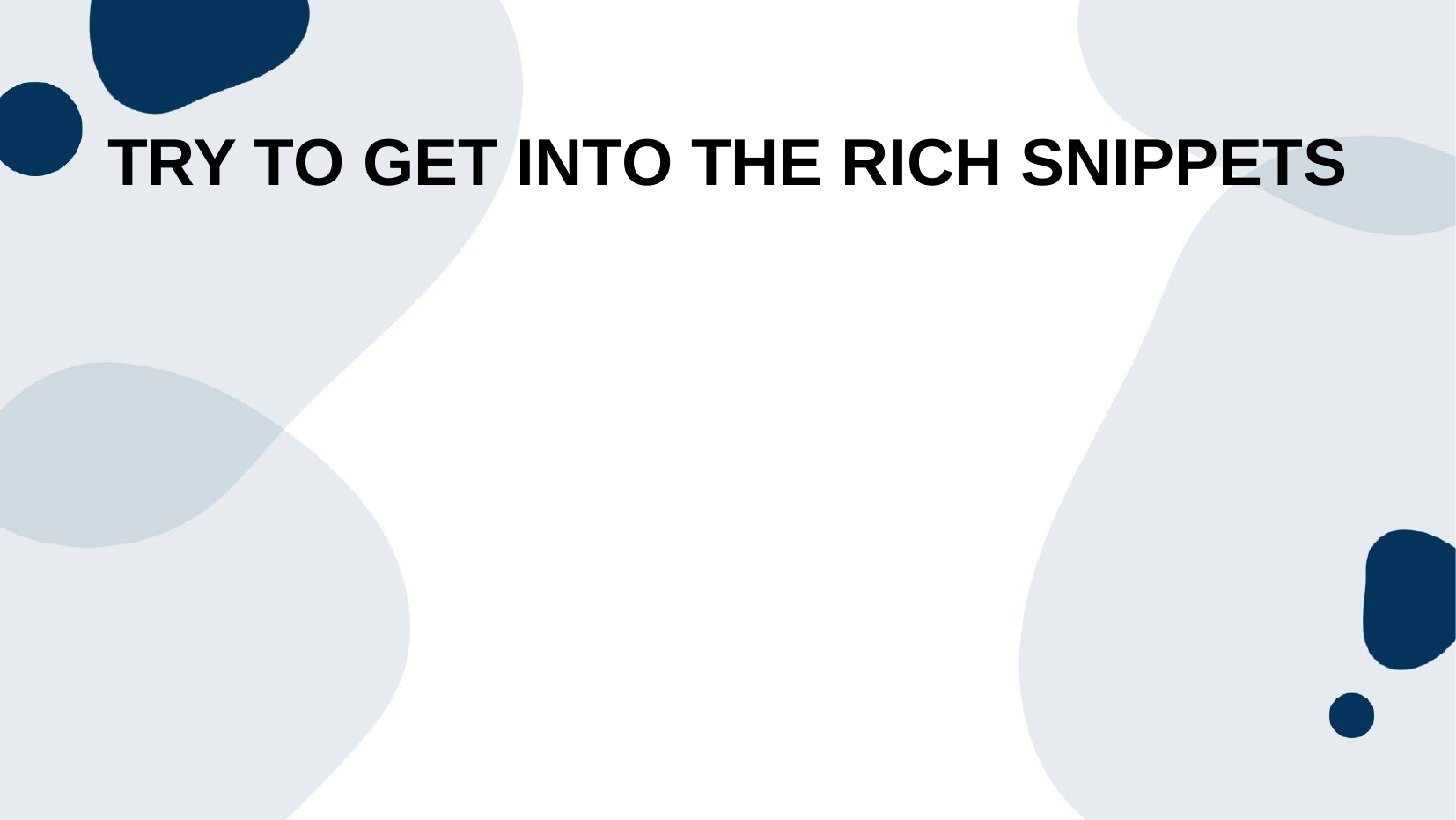

Try to Get Into the Rich Snippets